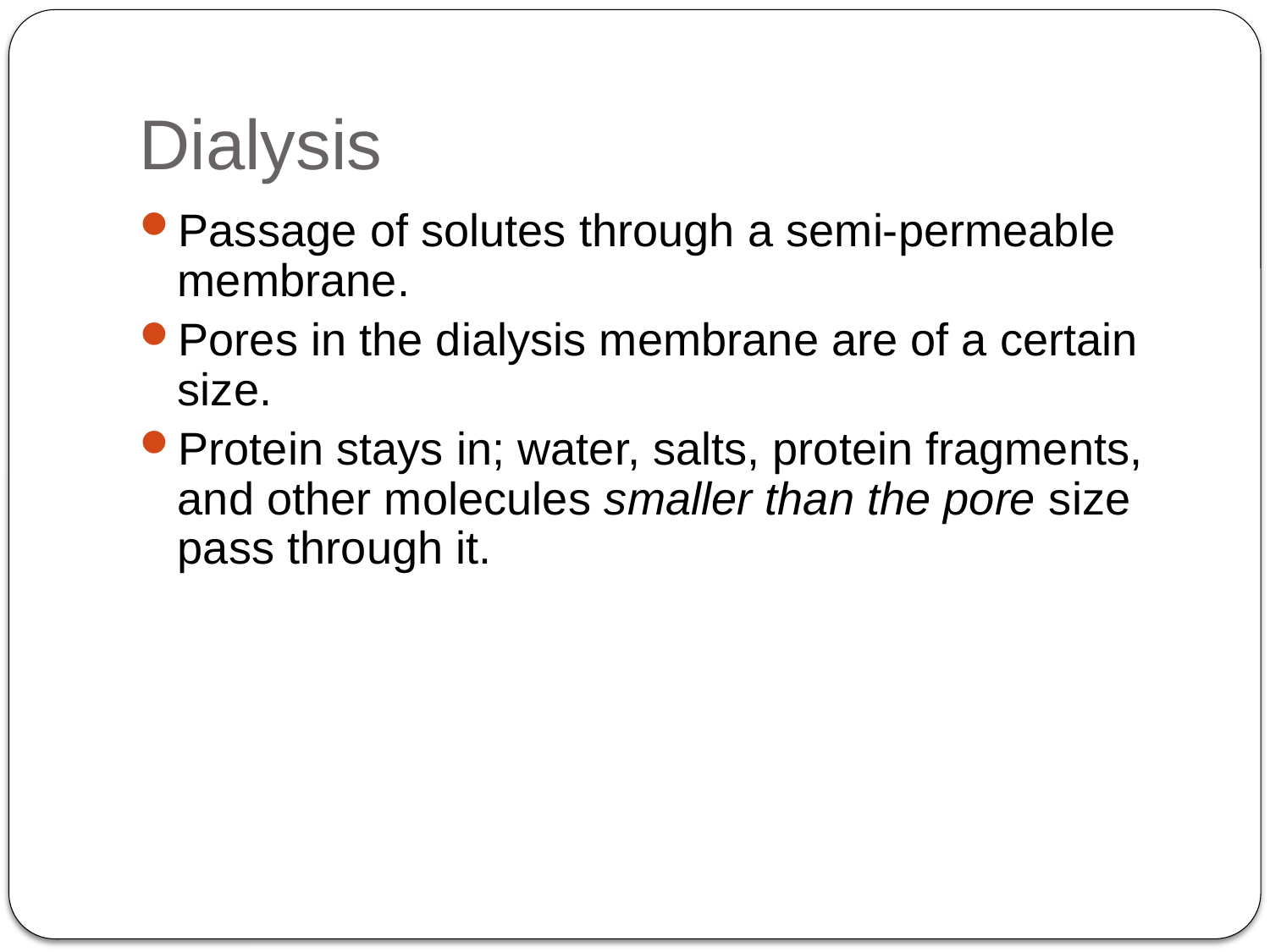

# Dialysis
Passage of solutes through a semi-permeable membrane.
Pores in the dialysis membrane are of a certain size.
Protein stays in; water, salts, protein fragments, and other molecules smaller than the pore size pass through it.